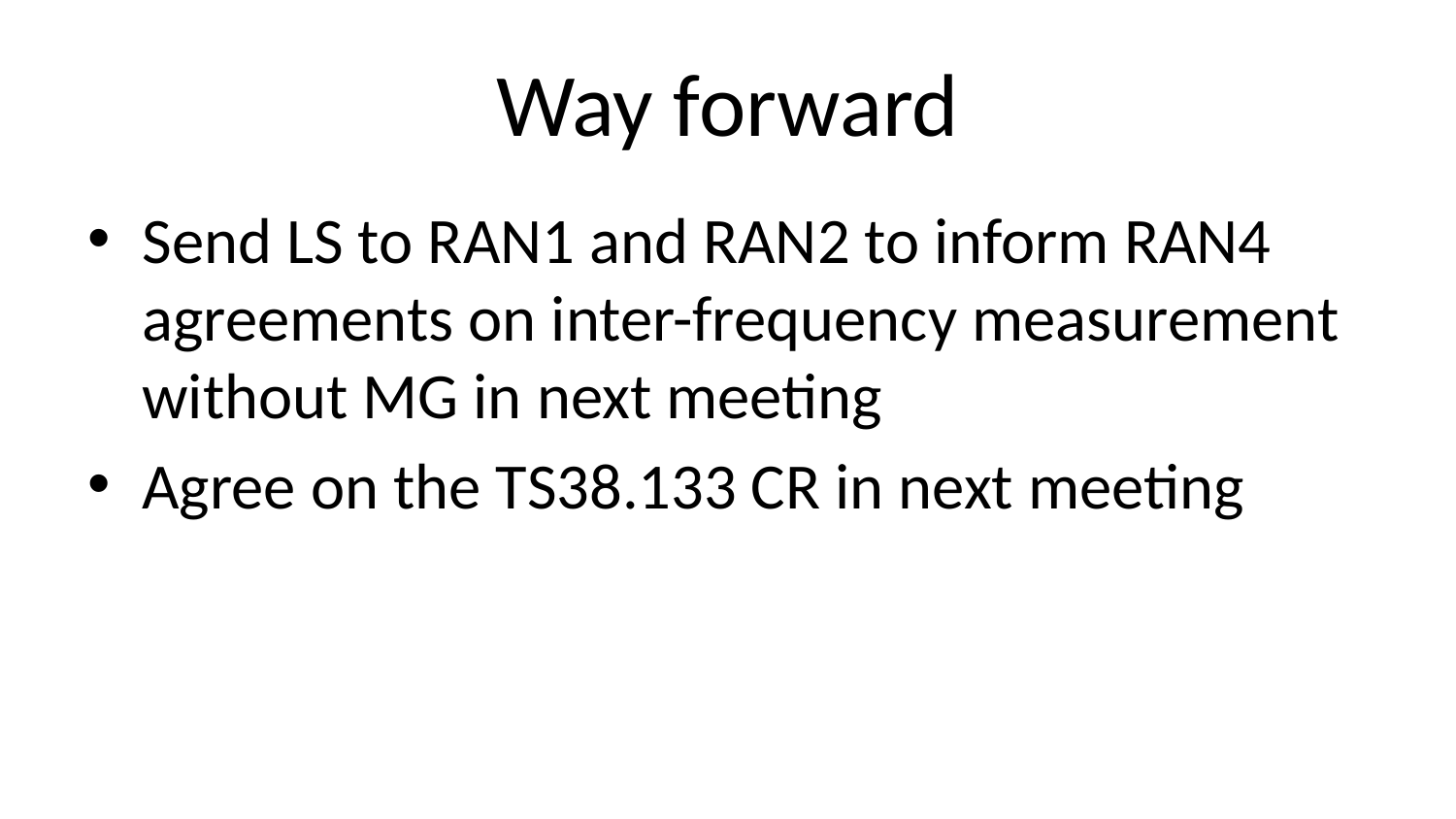

# Way forward
Send LS to RAN1 and RAN2 to inform RAN4 agreements on inter-frequency measurement without MG in next meeting
Agree on the TS38.133 CR in next meeting